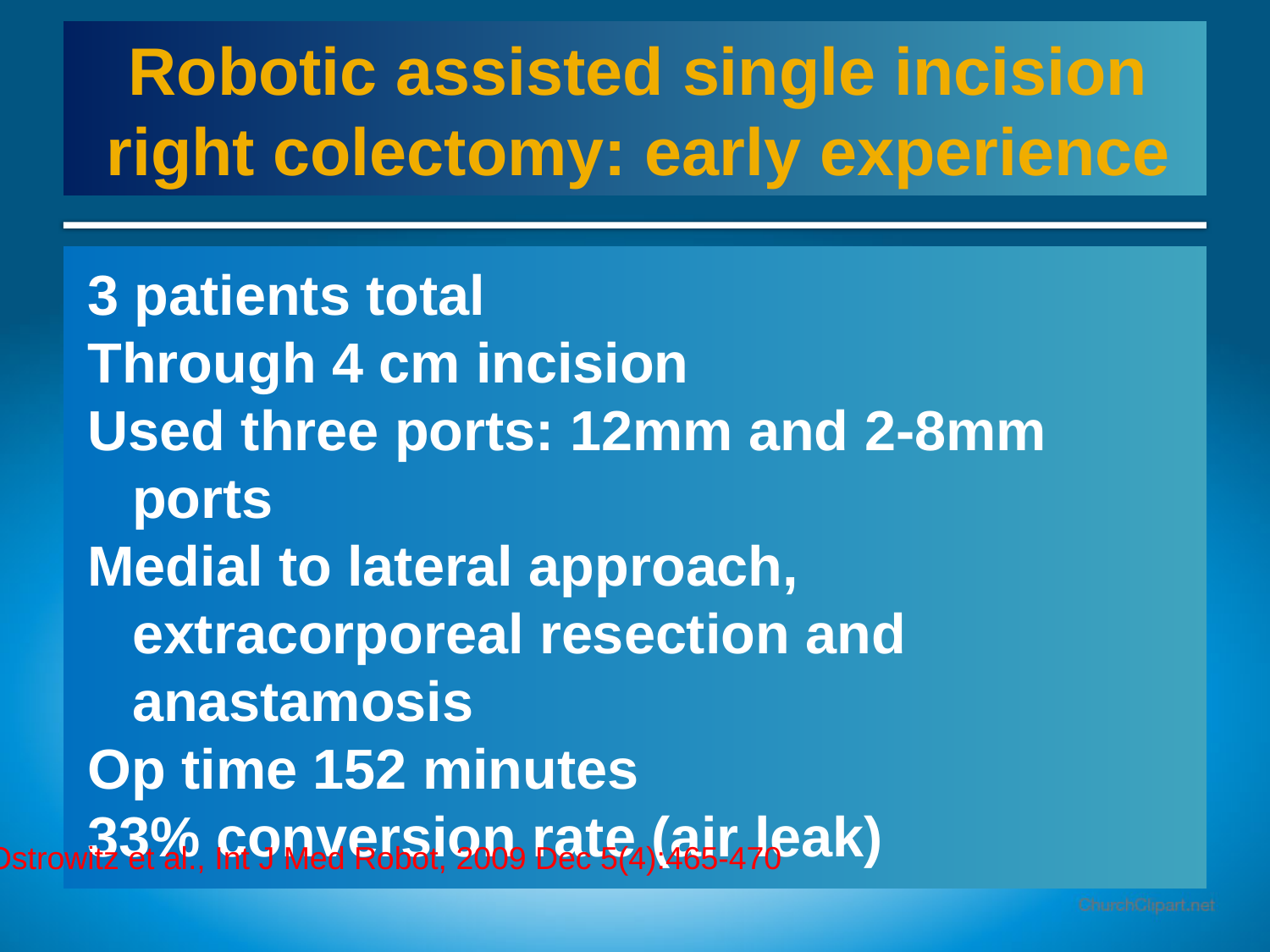

# Robotic assisted single incision right colectomy: early experience
3 patients total
Through 4 cm incision
Used three ports: 12mm and 2-8mm ports
Medial to lateral approach, extracorporeal resection and anastamosis
Op time 152 minutes
33% conversion rate (air leak)

Ostrowitz et al., Int J Med Robot, 2009 Dec 5(4):465-470